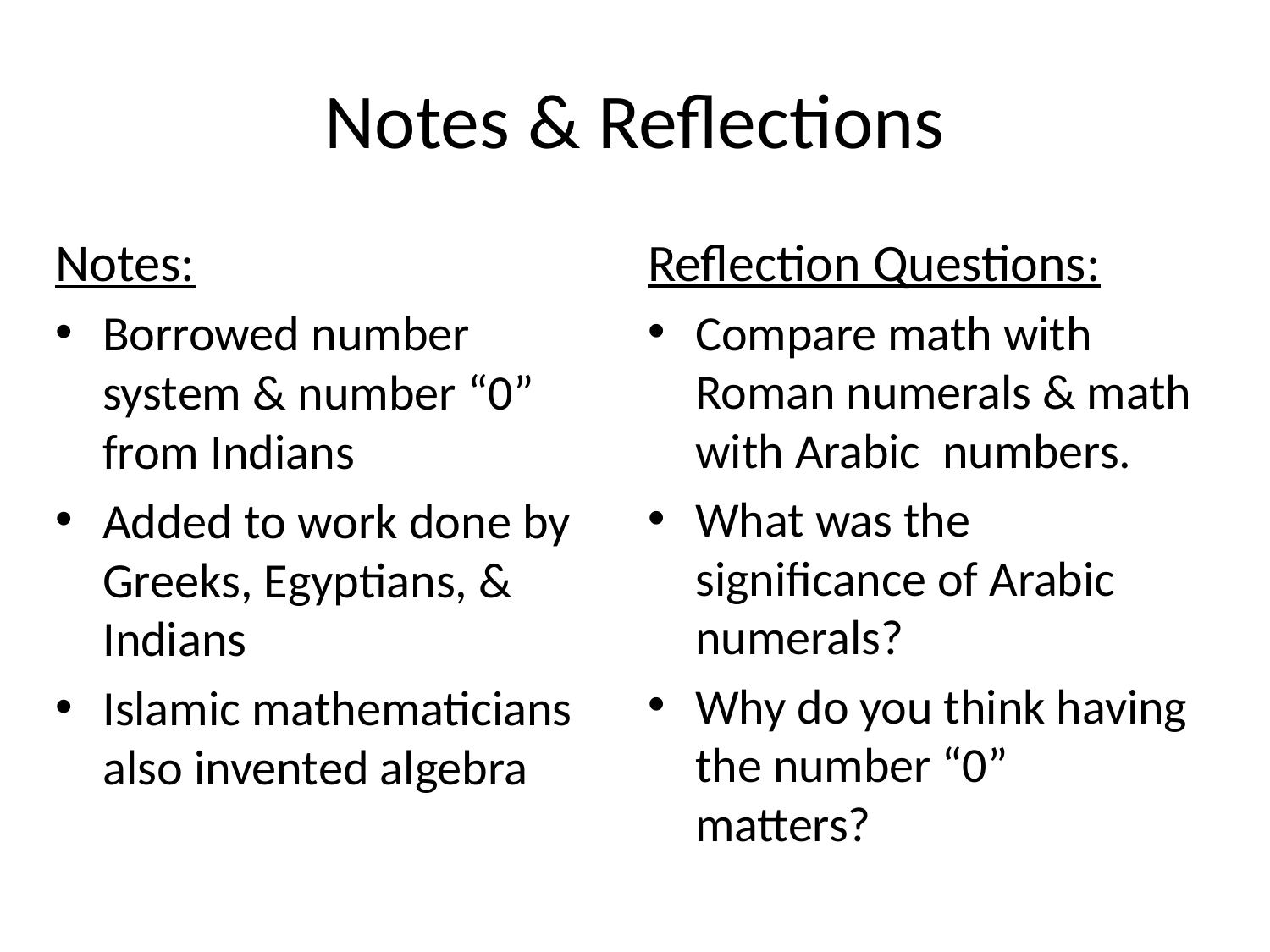

# Notes & Reflections
Notes:
Borrowed number system & number “0” from Indians
Added to work done by Greeks, Egyptians, & Indians
Islamic mathematicians also invented algebra
Reflection Questions:
Compare math with Roman numerals & math with Arabic  numbers.
What was the significance of Arabic numerals?
Why do you think having the number “0” matters?